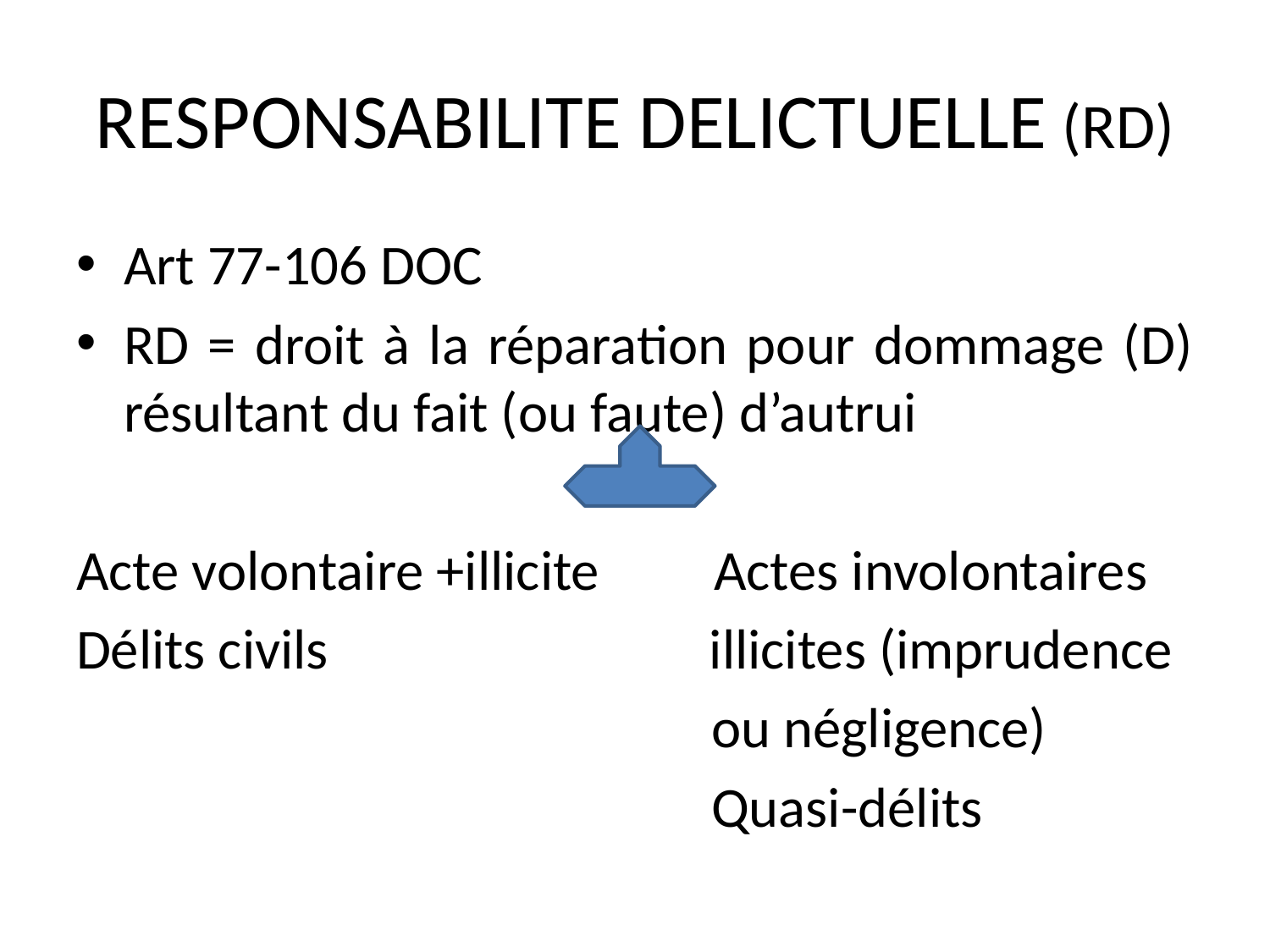

# RESPONSABILITE DELICTUELLE (RD)
Art 77-106 DOC
RD = droit à la réparation pour dommage (D) résultant du fait (ou faute) d’autrui

Acte volontaire +illicite         Actes involontaires
Délits civils                              illicites (imprudence
                                                  ou négligence)
                                                  Quasi-délits